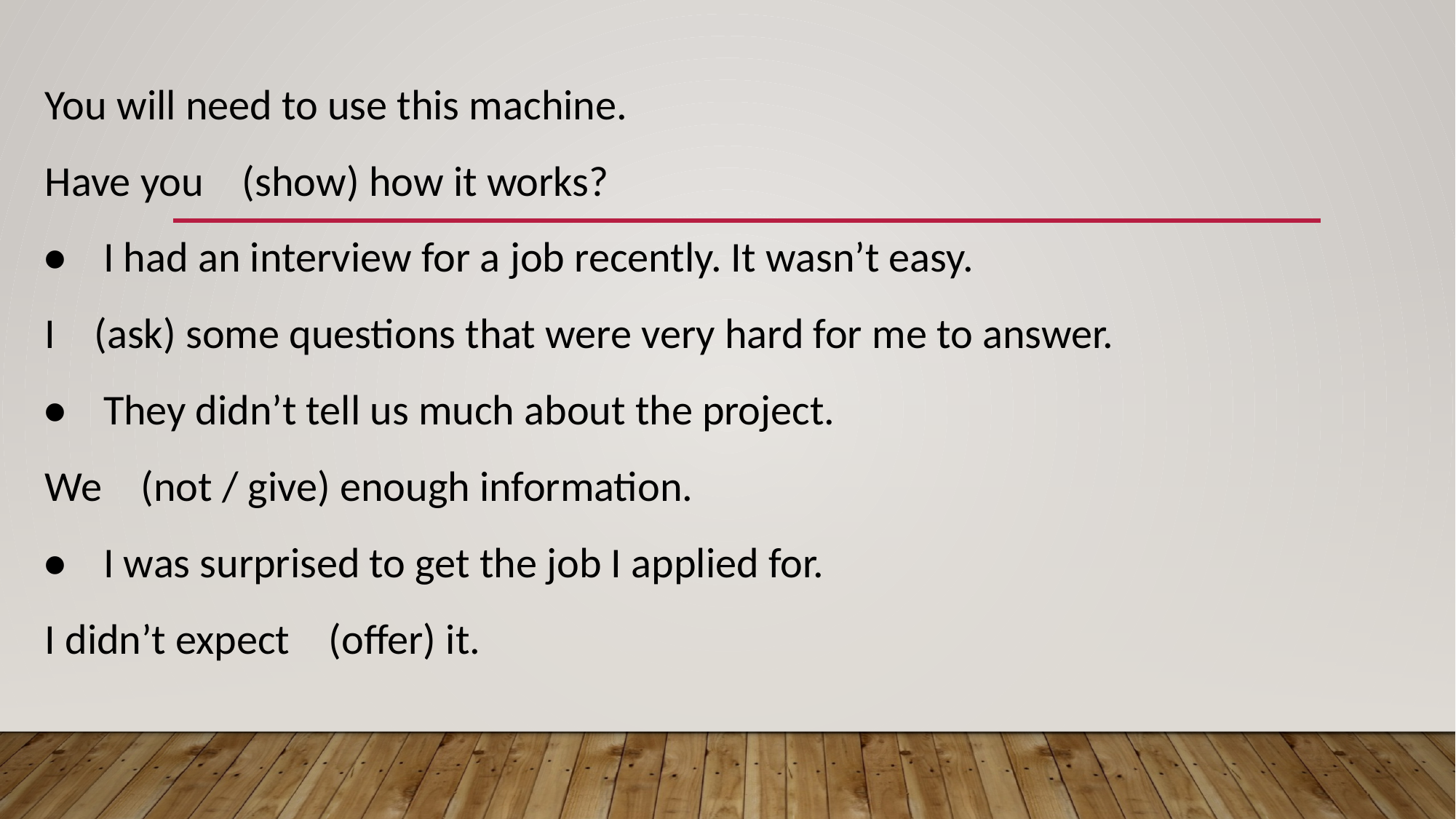

You will need to use this machine.
Have you    (show) how it works?
⦁    I had an interview for a job recently. It wasn’t easy.
I    (ask) some questions that were very hard for me to answer.
⦁    They didn’t tell us much about the project.
We    (not / give) enough information.
⦁    I was surprised to get the job I applied for.
I didn’t expect    (offer) it.

#